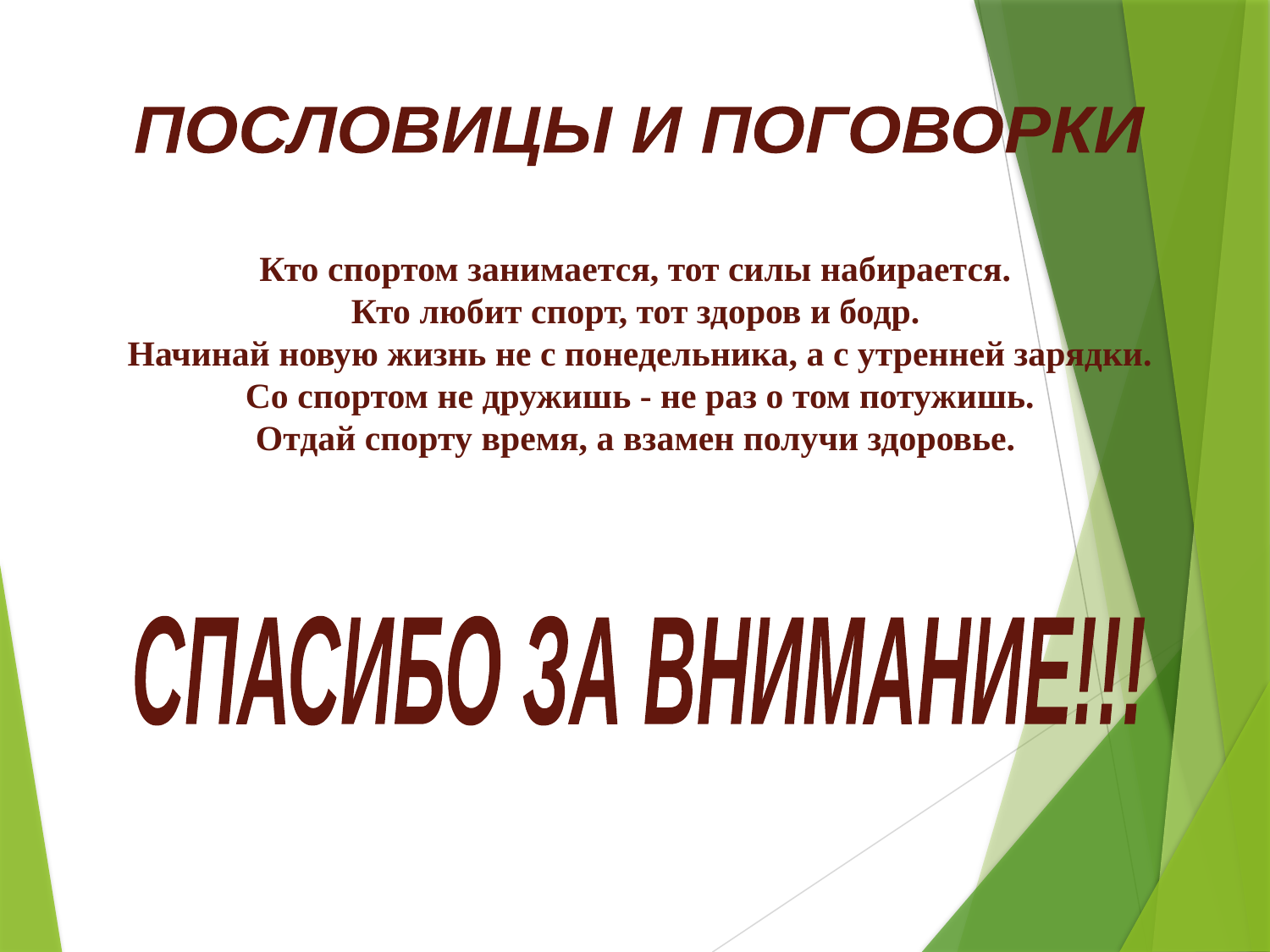

ПОСЛОВИЦЫ И ПОГОВОРКИ
Кто спортом занимается, тот силы набирается.
Кто любит спорт, тот здоров и бодр.
Начинай новую жизнь не с понедельника, а с утренней зарядки.
Со спортом не дружишь - не раз о том потужишь.
Отдай спорту время, а взамен получи здоровье.
СПАСИБО ЗА ВНИМАНИЕ!!!